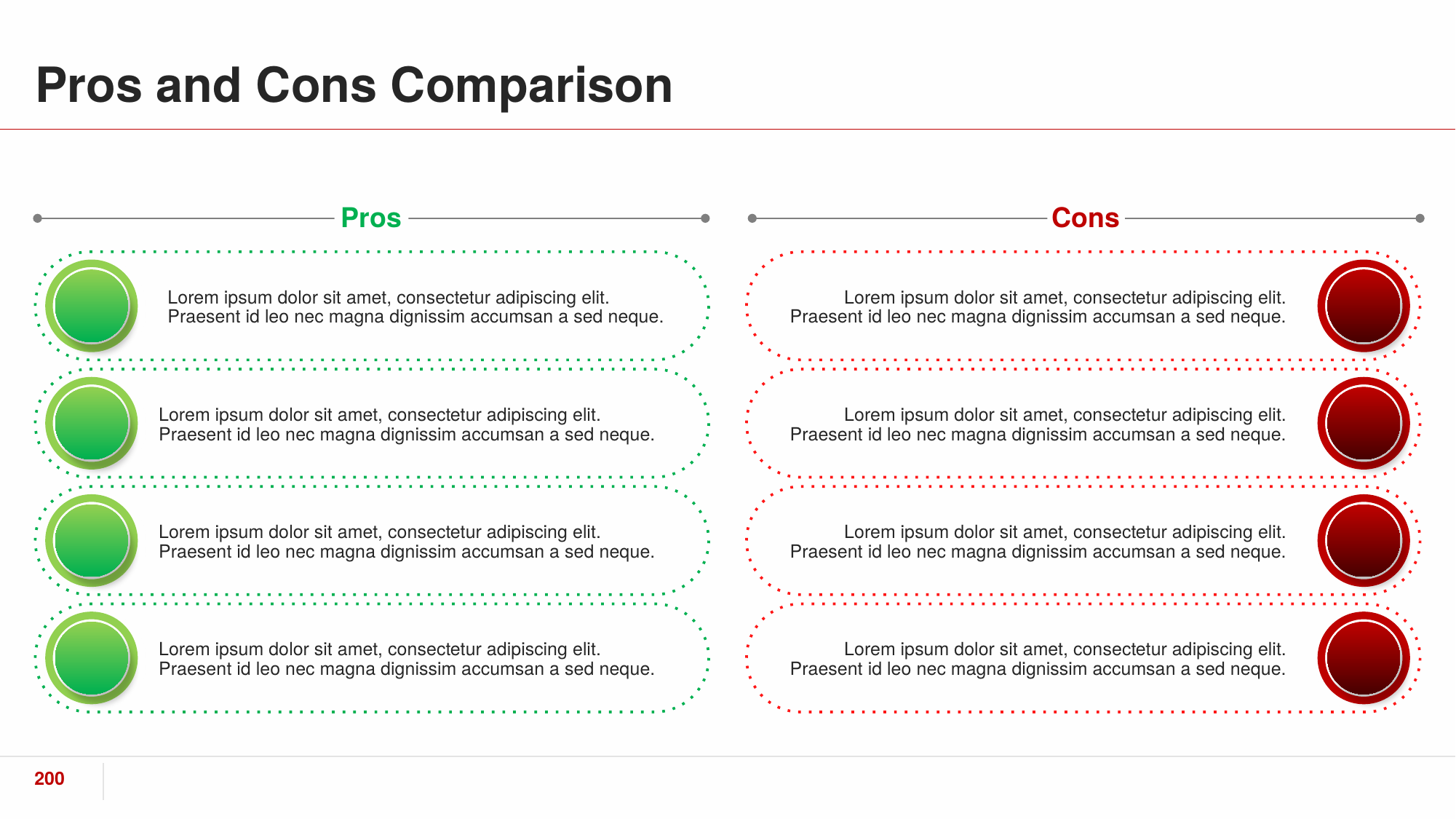

# Pros and Cons Comparison
Pros
Cons

Lorem ipsum dolor sit amet, consectetur adipiscing elit. Praesent id leo nec magna dignissim accumsan a sed neque.
Lorem ipsum dolor sit amet, consectetur adipiscing elit. Praesent id leo nec magna dignissim accumsan a sed neque.

Lorem ipsum dolor sit amet, consectetur adipiscing elit. Praesent id leo nec magna dignissim accumsan a sed neque.
Lorem ipsum dolor sit amet, consectetur adipiscing elit. Praesent id leo nec magna dignissim accumsan a sed neque.

Lorem ipsum dolor sit amet, consectetur adipiscing elit. Praesent id leo nec magna dignissim accumsan a sed neque.
Lorem ipsum dolor sit amet, consectetur adipiscing elit. Praesent id leo nec magna dignissim accumsan a sed neque.

Lorem ipsum dolor sit amet, consectetur adipiscing elit. Praesent id leo nec magna dignissim accumsan a sed neque.
Lorem ipsum dolor sit amet, consectetur adipiscing elit. Praesent id leo nec magna dignissim accumsan a sed neque.
200